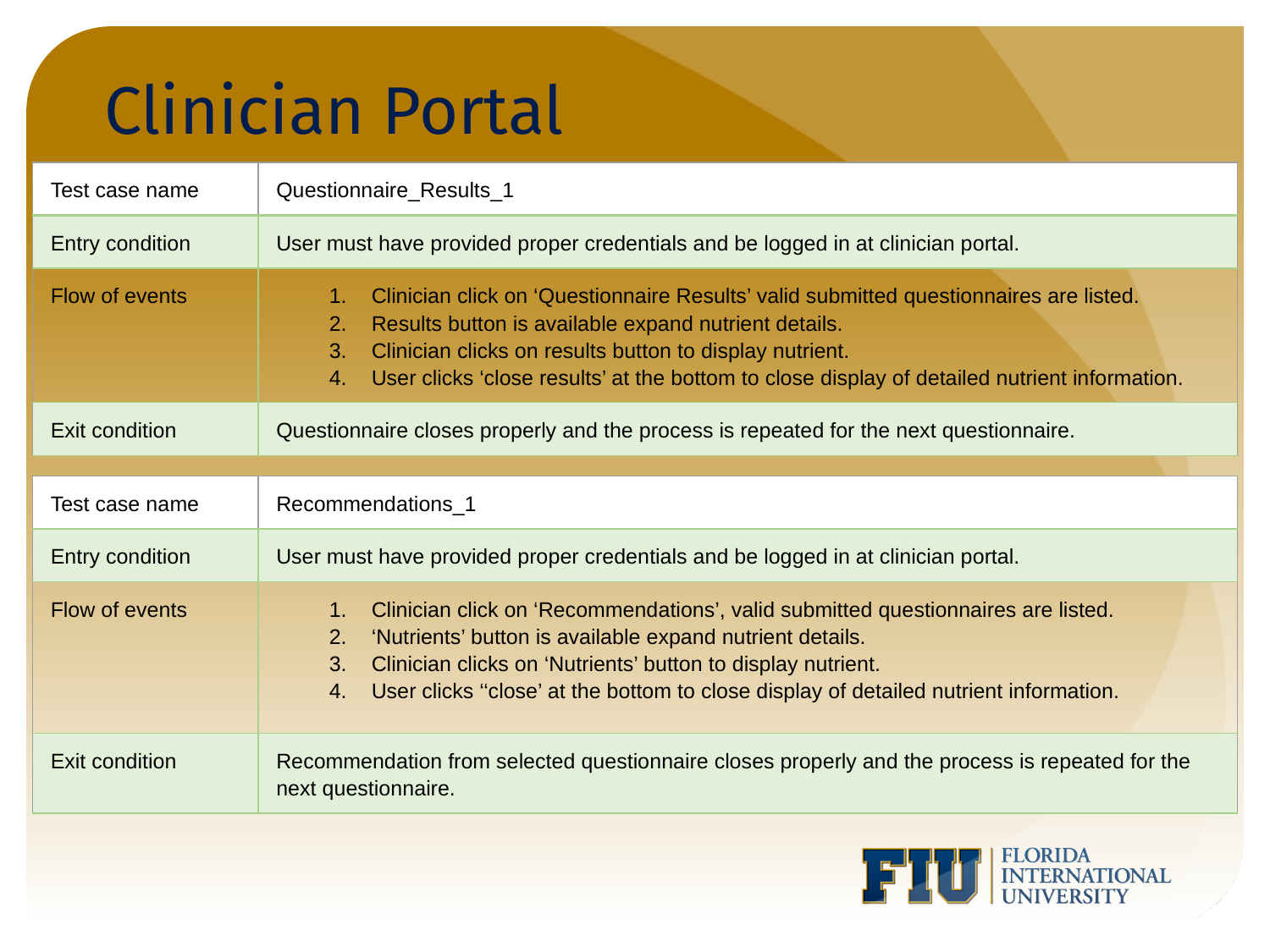

# Clinician Portal
| Test case name | Questionnaire\_Results\_1 |
| --- | --- |
| Entry condition | User must have provided proper credentials and be logged in at clinician portal. |
| Flow of events | Clinician click on ‘Questionnaire Results’ valid submitted questionnaires are listed. Results button is available expand nutrient details. Clinician clicks on results button to display nutrient. User clicks ‘close results’ at the bottom to close display of detailed nutrient information. |
| Exit condition | Questionnaire closes properly and the process is repeated for the next questionnaire. |
| Test case name | Recommendations\_1 |
| --- | --- |
| Entry condition | User must have provided proper credentials and be logged in at clinician portal. |
| Flow of events | Clinician click on ‘Recommendations’, valid submitted questionnaires are listed. ‘Nutrients’ button is available expand nutrient details. Clinician clicks on ‘Nutrients’ button to display nutrient. User clicks ‘‘close’ at the bottom to close display of detailed nutrient information. |
| Exit condition | Recommendation from selected questionnaire closes properly and the process is repeated for the next questionnaire. |